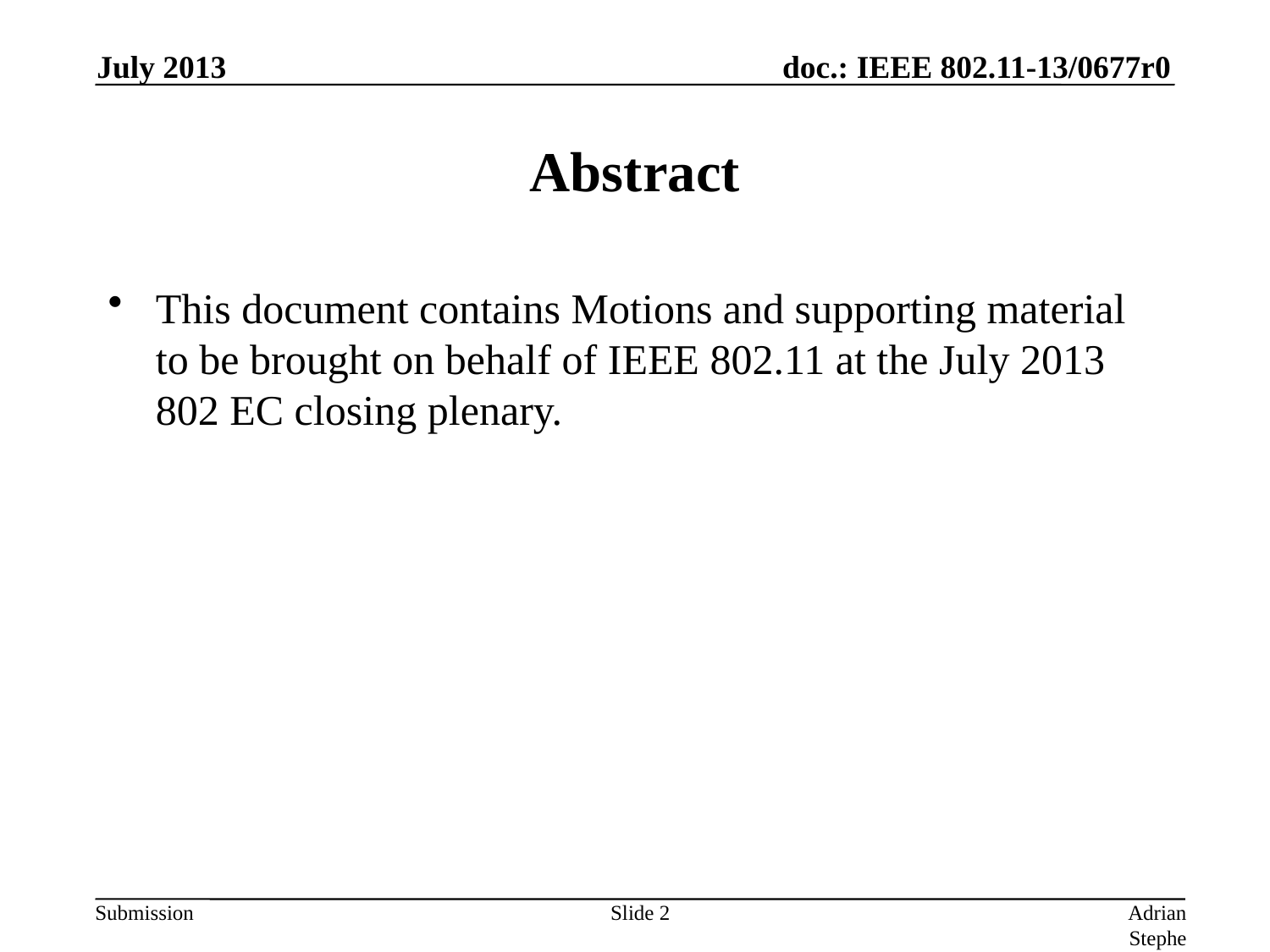

July 2013
# Abstract
This document contains Motions and supporting material to be brought on behalf of IEEE 802.11 at the July 2013 802 EC closing plenary.
Slide 2
Adrian Stephens, Intel Corporation